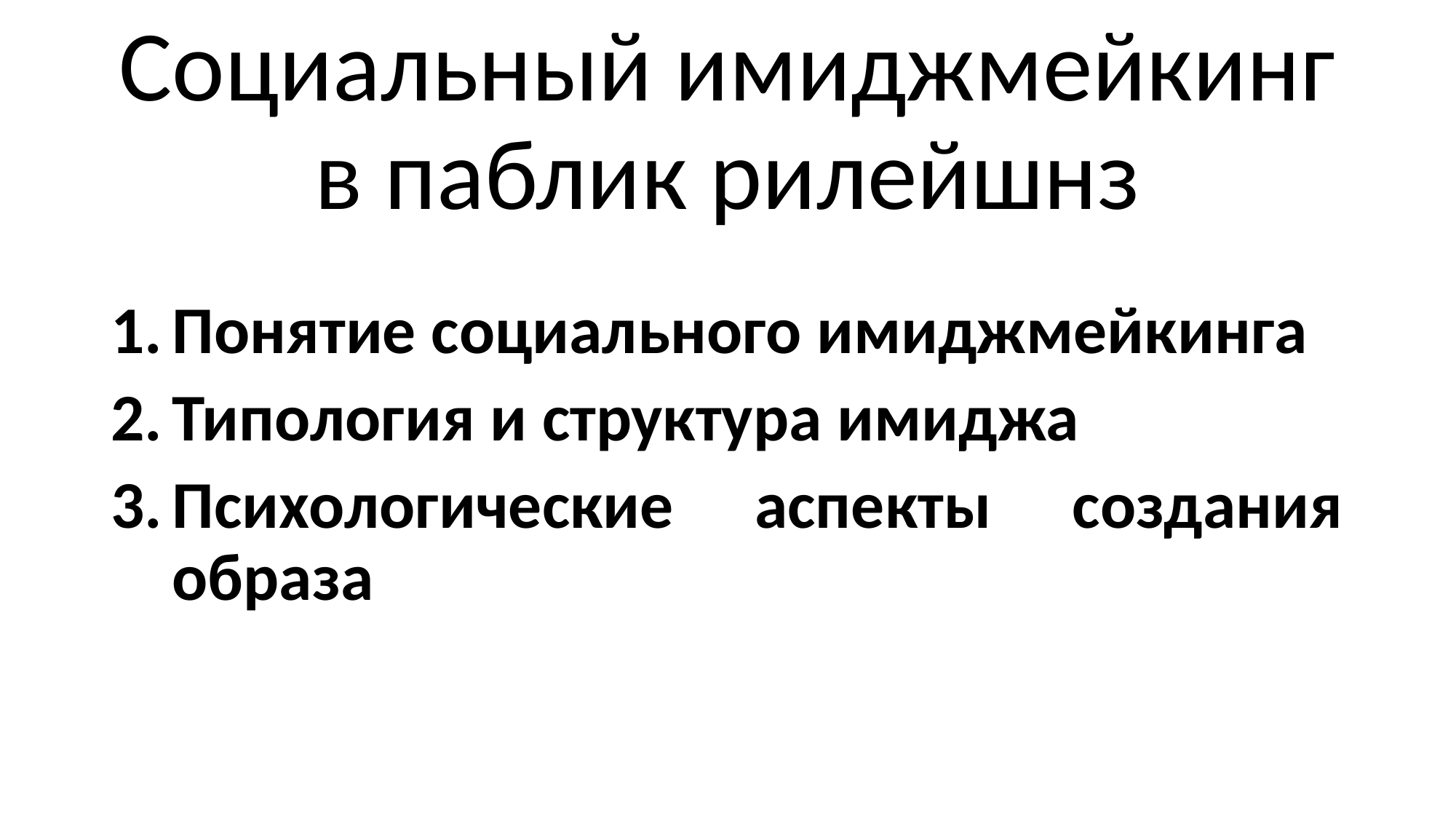

# Социальный имиджмейкинг в паблик рилейшнз
Понятие социального имиджмейкинга
Типология и структура имиджа
Психологические аспекты создания образа